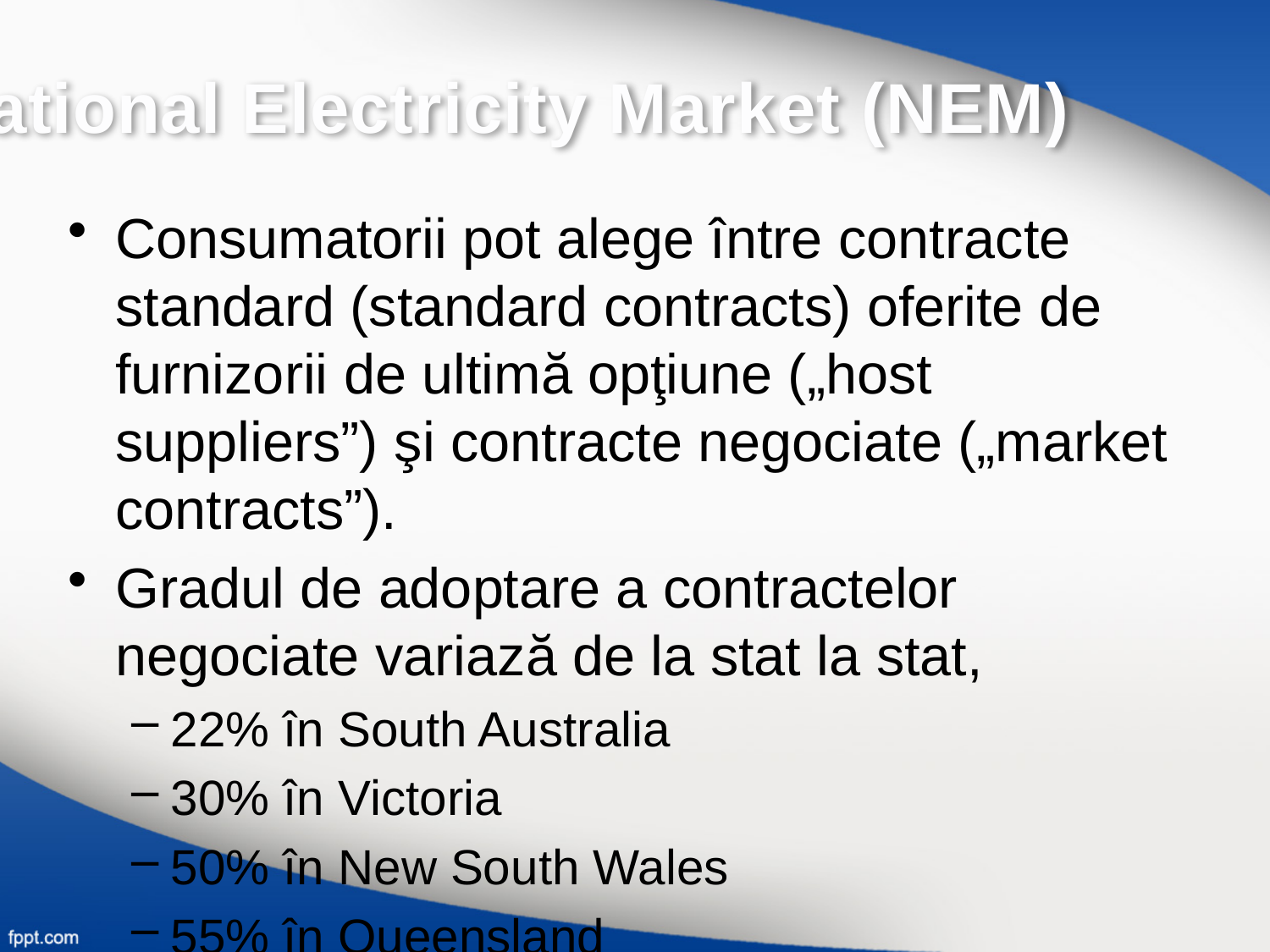

National Electricity Market (NEM)
Consumatorii pot alege între contracte standard (standard contracts) oferite de furnizorii de ultimă opţiune („host suppliers”) şi contracte negociate („market contracts”).
Gradul de adoptare a contractelor negociate variază de la stat la stat,
22% în South Australia
30% în Victoria
50% în New South Wales
55% în Queensland
80% în Australian Capital Territory.